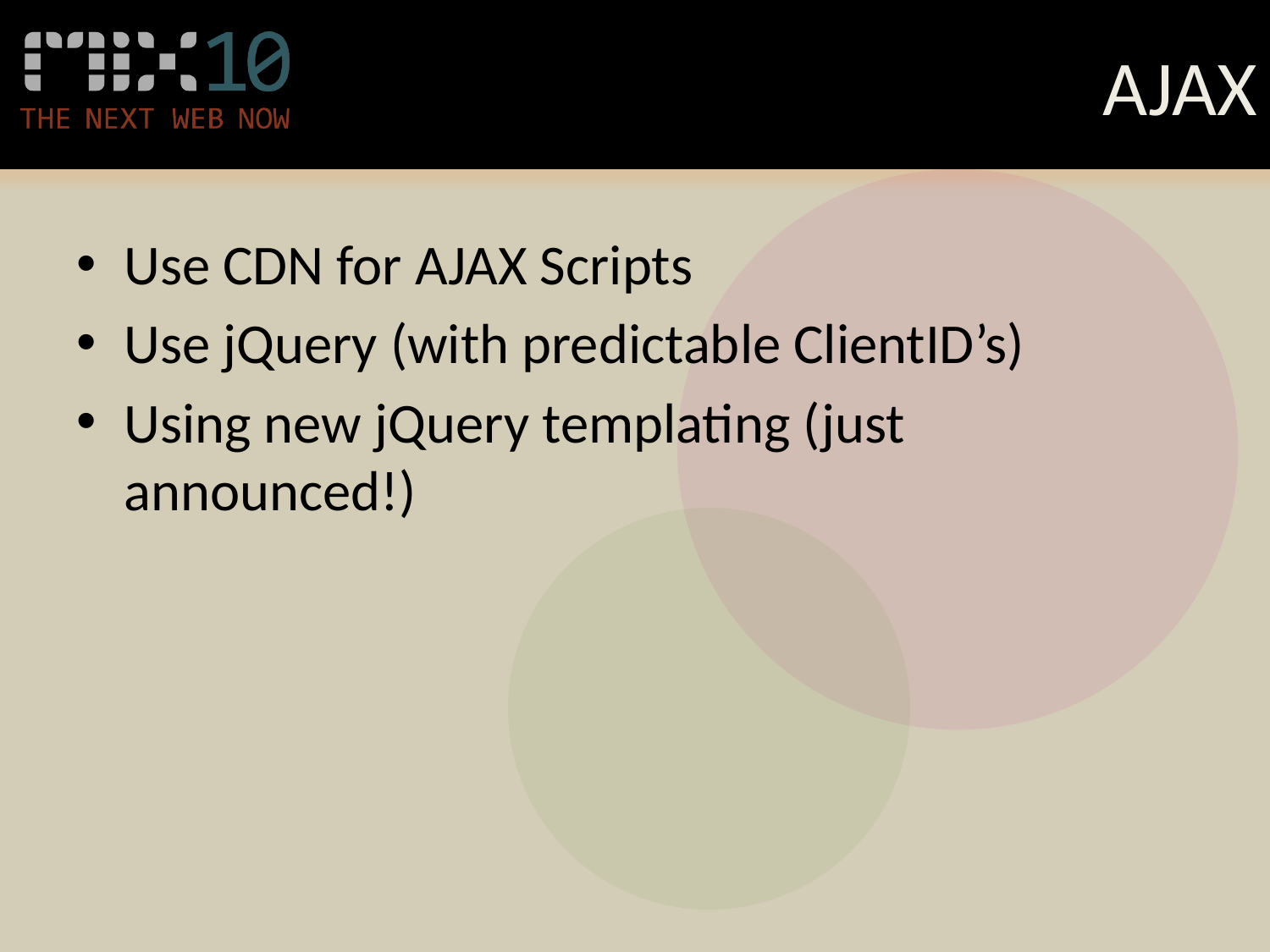

# AJAX
Use CDN for AJAX Scripts
Use jQuery (with predictable ClientID’s)
Using new jQuery templating (just announced!)